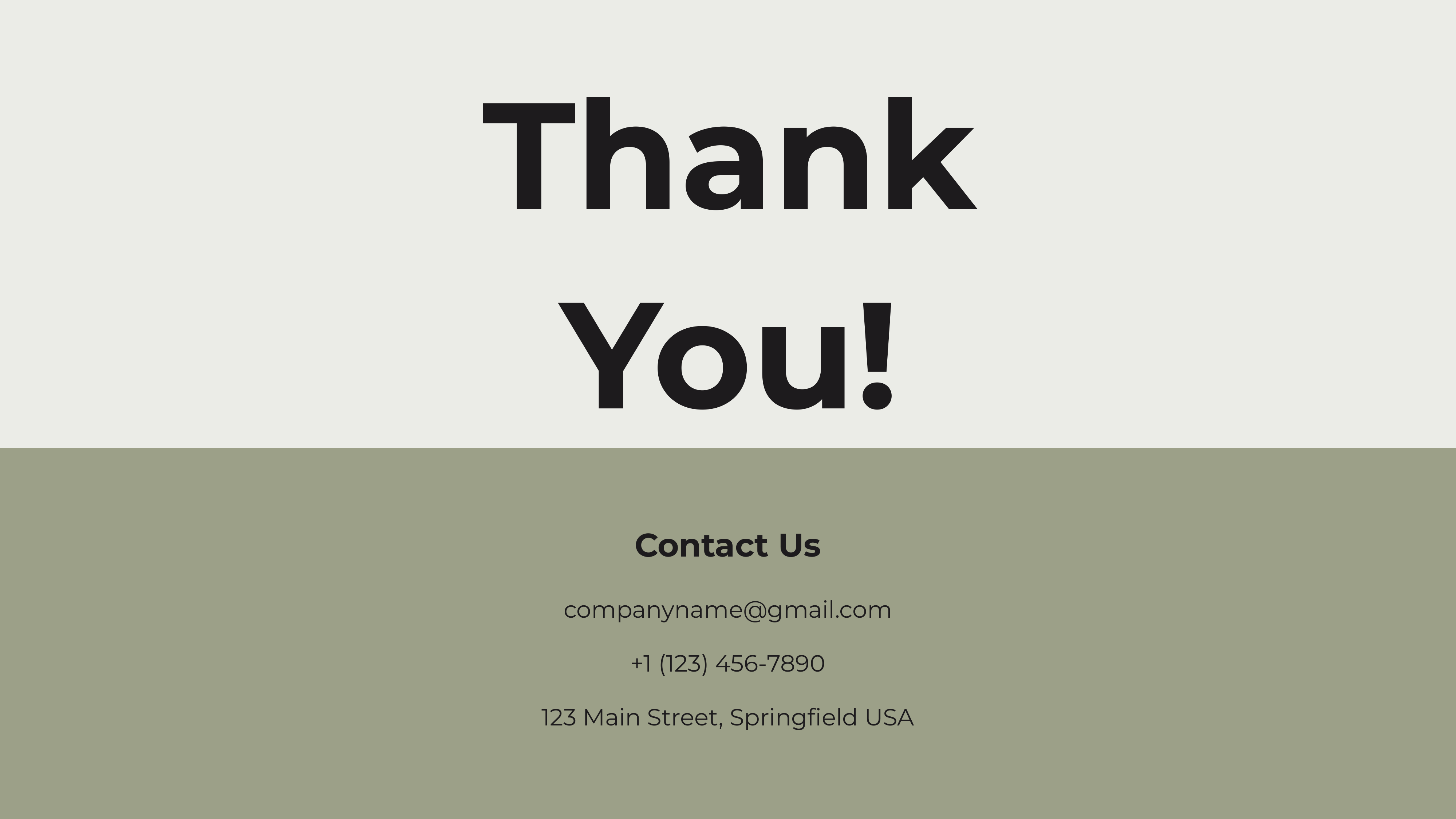

Thank You!

Contact Us
companyname@gmail.com
+1 (123) 456-7890
123 Main Street, Springfield USA